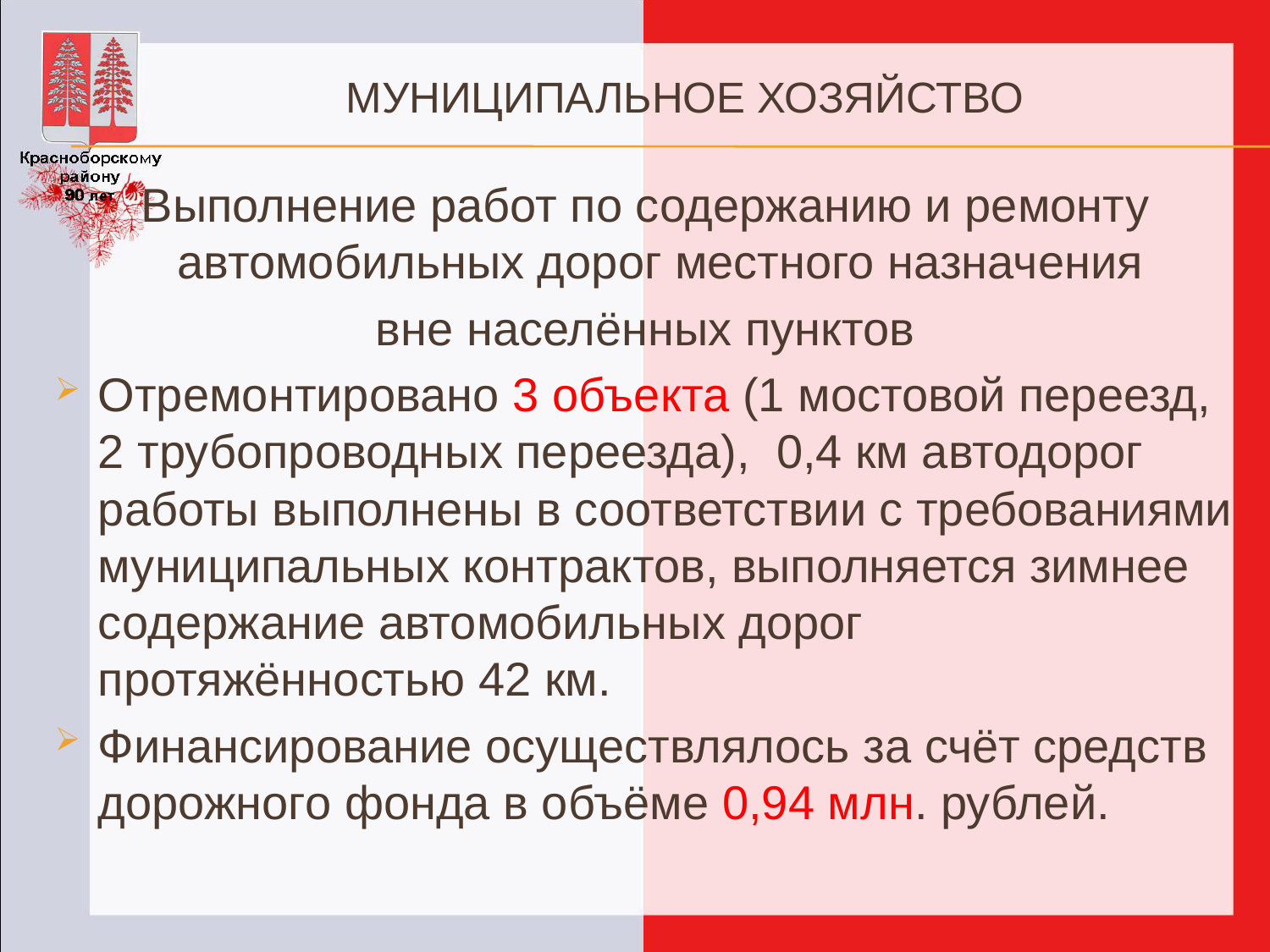

# МУНИЦИПАЛЬНОЕ ХОЗЯЙСТВО
Выполнение работ по содержанию и ремонту автомобильных дорог местного назначения
вне населённых пунктов
Отремонтировано 3 объекта (1 мостовой переезд, 2 трубопроводных переезда),  0,4 км автодорог работы выполнены в соответствии с требованиями муниципальных контрактов, выполняется зимнее содержание автомобильных дорог протяжённостью 42 км.
Финансирование осуществлялось за счёт средств дорожного фонда в объёме 0,94 млн. рублей.